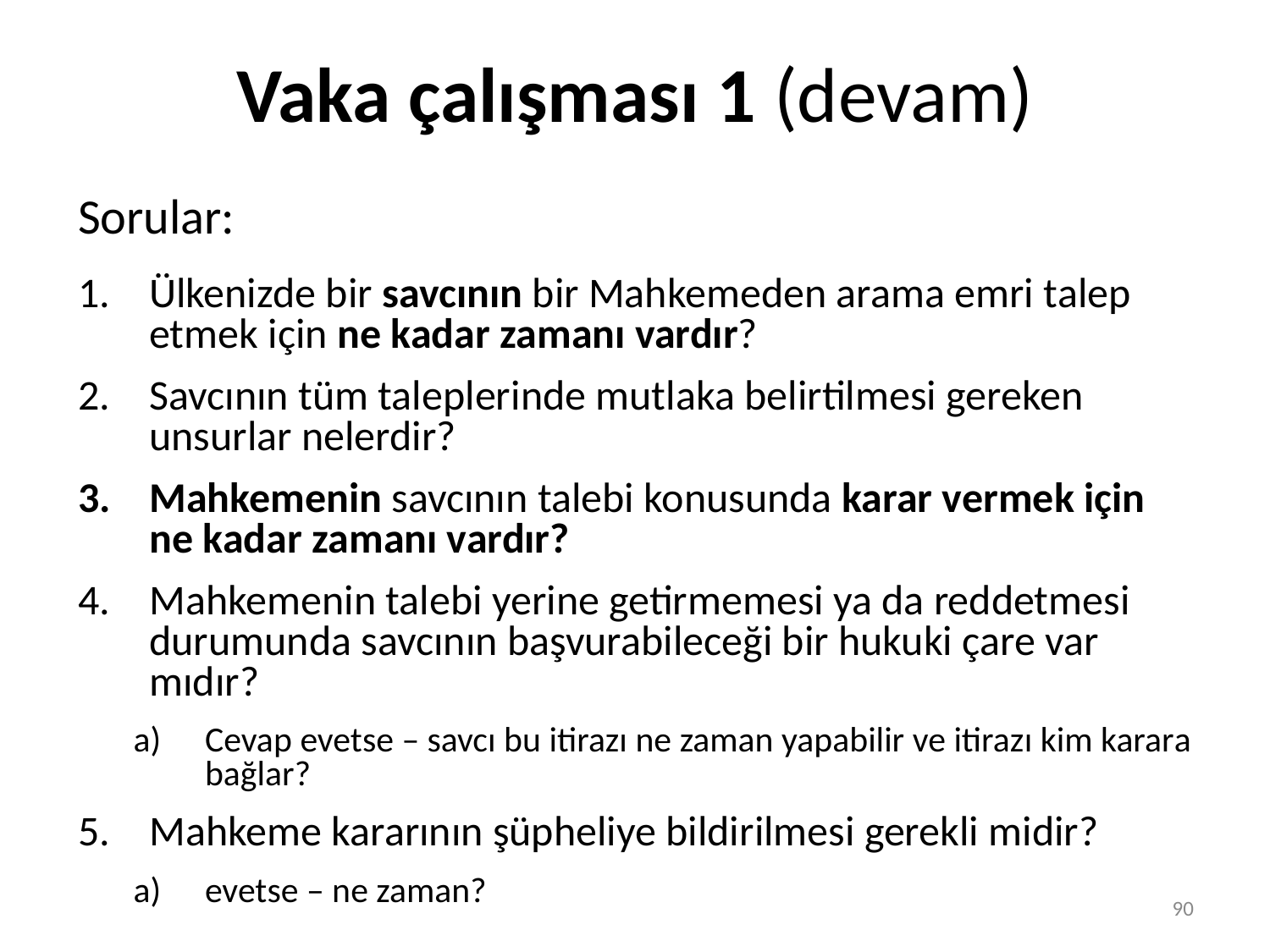

# Vaka çalışması 1 (devam)
Sorular:
Ülkenizde bir savcının bir Mahkemeden arama emri talep etmek için ne kadar zamanı vardır?
Savcının tüm taleplerinde mutlaka belirtilmesi gereken unsurlar nelerdir?
Mahkemenin savcının talebi konusunda karar vermek için ne kadar zamanı vardır?
Mahkemenin talebi yerine getirmemesi ya da reddetmesi durumunda savcının başvurabileceği bir hukuki çare var mıdır?
Cevap evetse – savcı bu itirazı ne zaman yapabilir ve itirazı kim karara bağlar?
Mahkeme kararının şüpheliye bildirilmesi gerekli midir?
evetse – ne zaman?

90